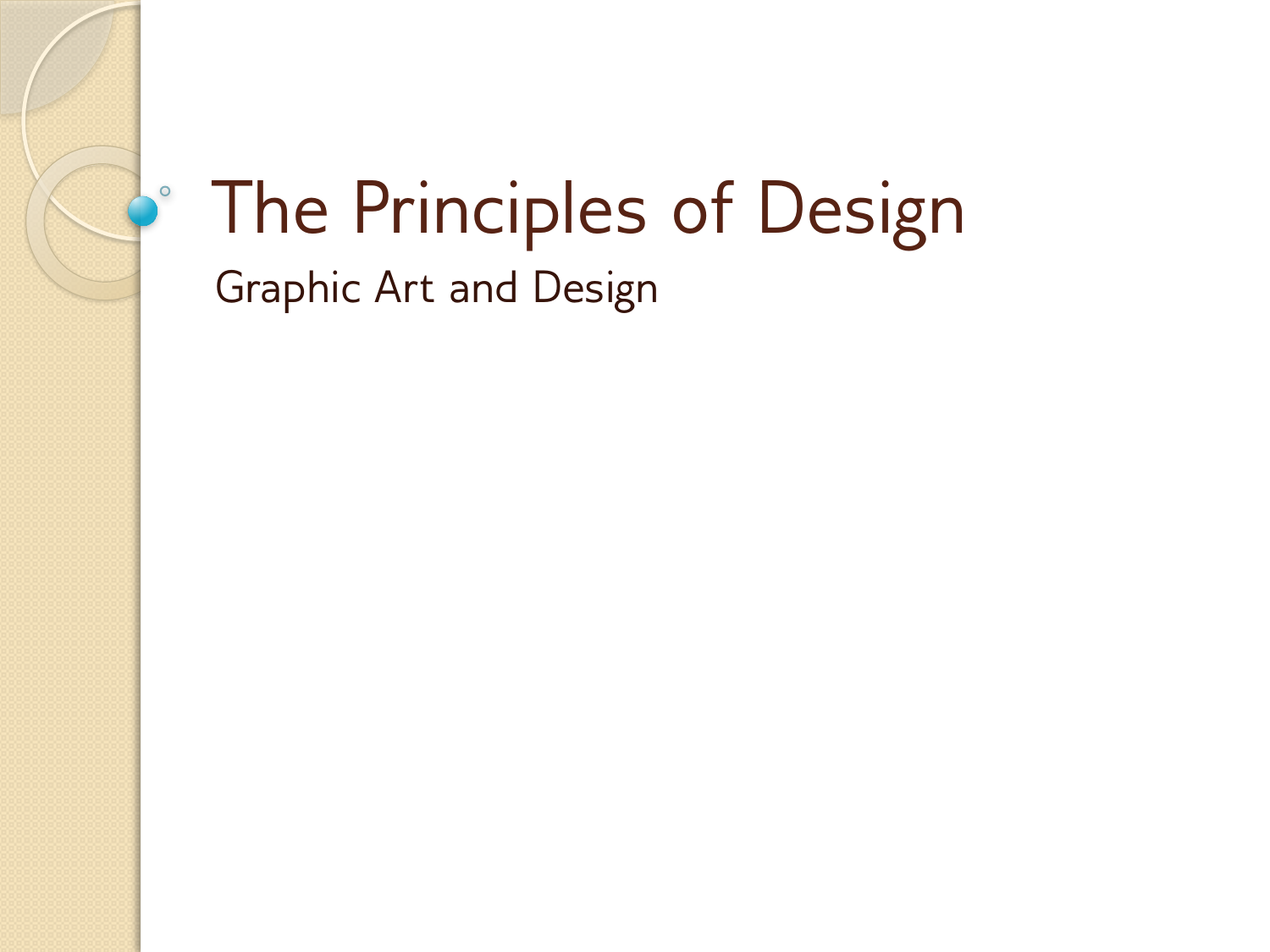

# The Principles of Design
Graphic Art and Design